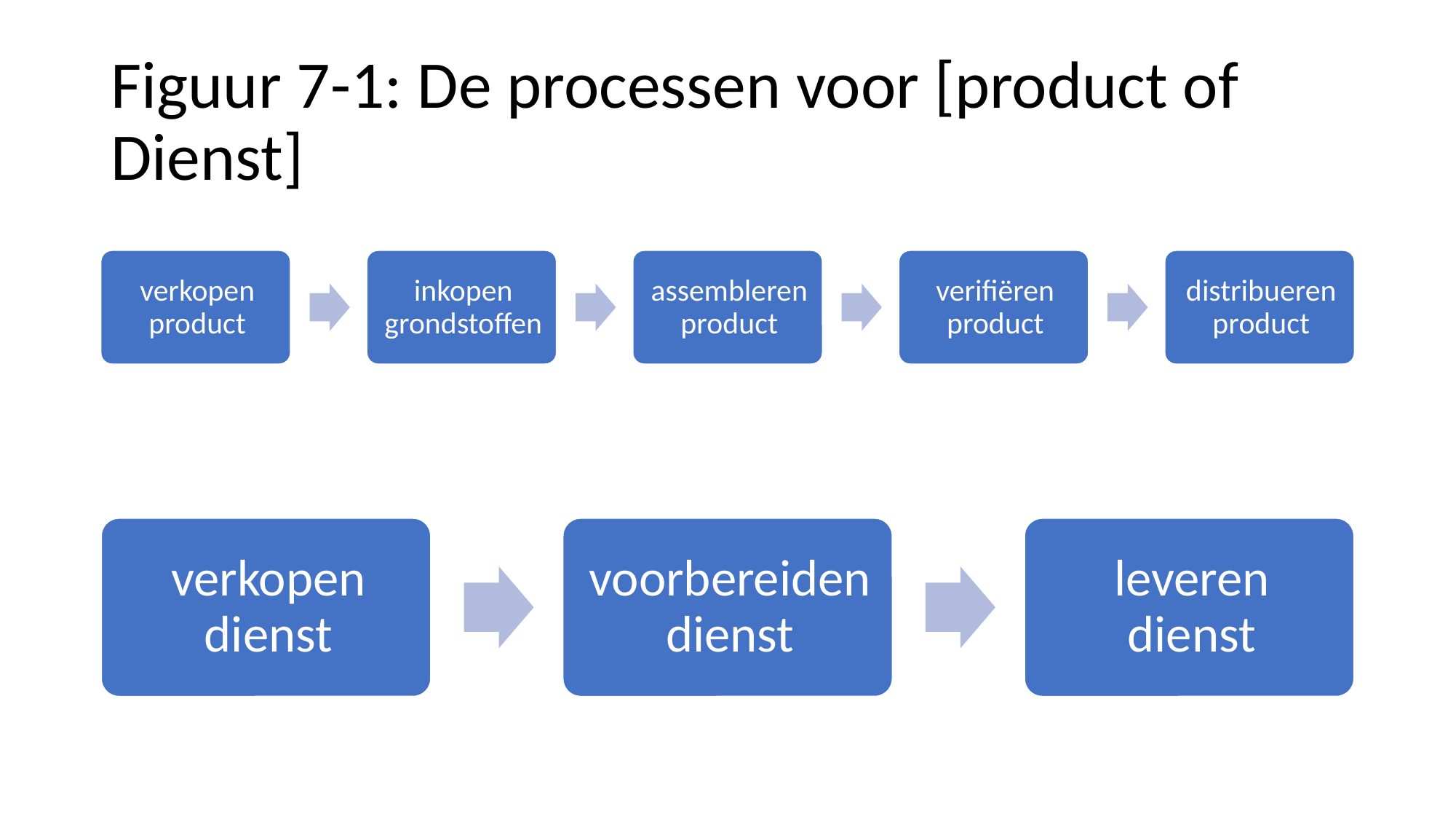

# Figuur 7-1: De processen voor [product of Dienst]
verkopen product

inkopen grondstoffen

assembleren product

verifiëren product

distribueren product
verkopen dienst

voorbereiden dienst

leveren dienst